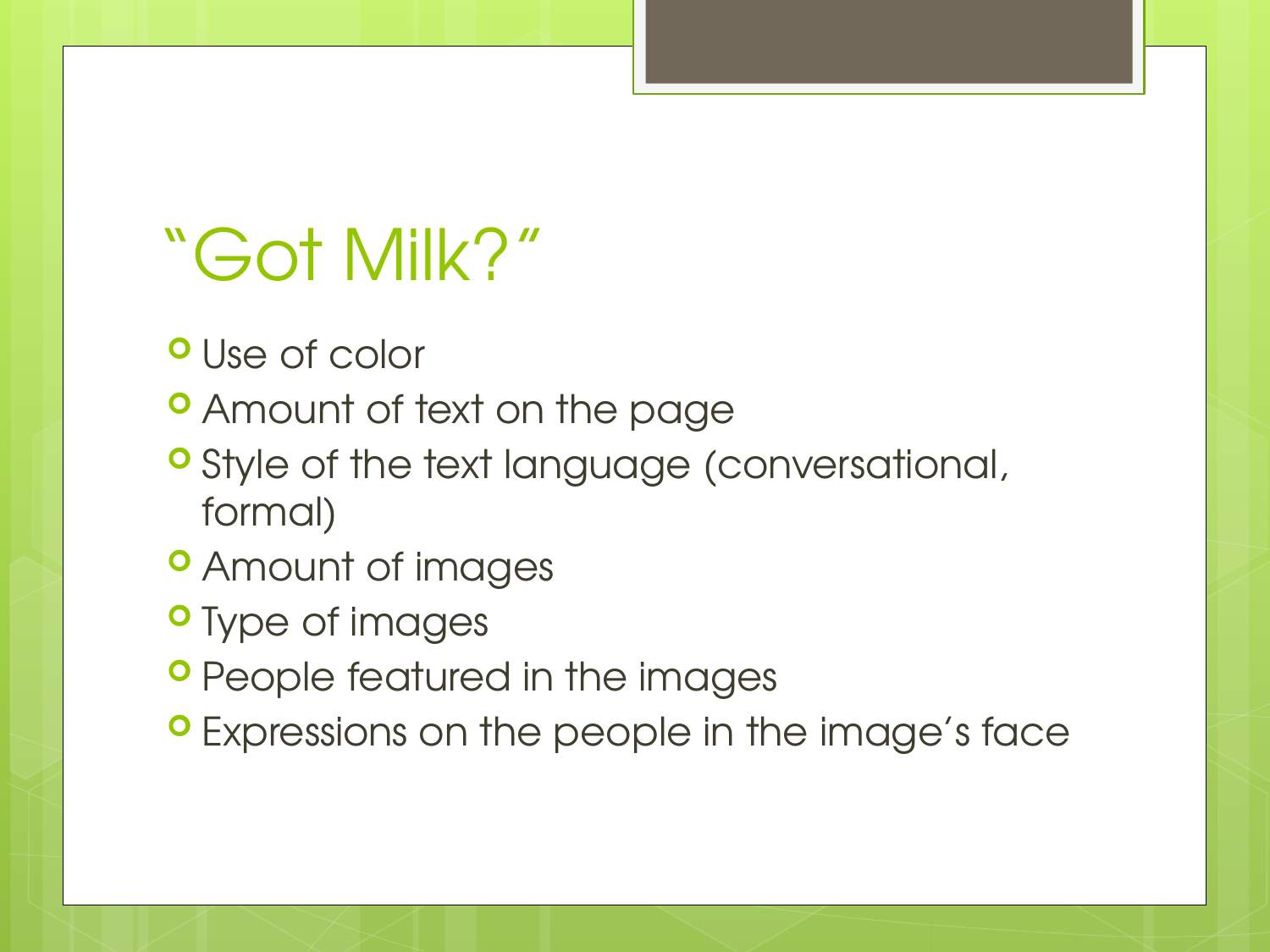

# “Got Milk?”
Use of color
Amount of text on the page
Style of the text language (conversational, formal)
Amount of images
Type of images
People featured in the images
Expressions on the people in the image’s face